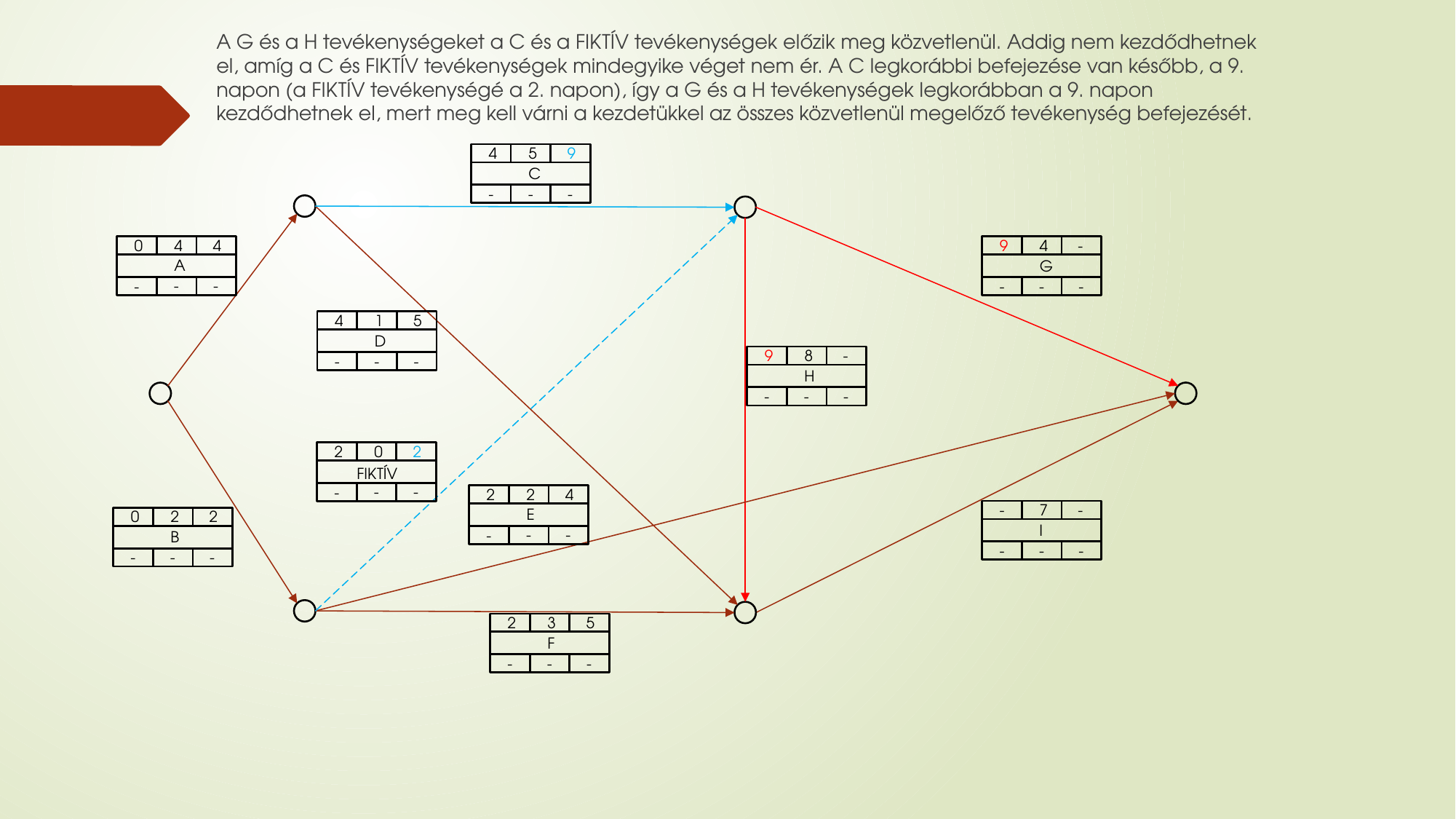

A G és a H tevékenységeket a C és a FIKTÍV tevékenységek előzik meg közvetlenül. Addig nem kezdődhetnek el, amíg a C és FIKTÍV tevékenységek mindegyike véget nem ér. A C legkorábbi befejezése van később, a 9. napon (a FIKTÍV tevékenységé a 2. napon), így a G és a H tevékenységek legkorábban a 9. napon kezdődhetnek el, mert meg kell várni a kezdetükkel az összes közvetlenül megelőző tevékenység befejezését.
4
5
9

C
-
-
-

0
4
4

A
-
-
-
9
4
-

G
-
-
-
4
1
5

D
-
-
-
9
8
-

H
-
-
-

2
0
2

FIKTÍV
-
-
-
2
2
4

E
-
-
-
-
7
-

I
-
-
-
0
2
2

B
-
-
-

2
3
5

F
-
-
-